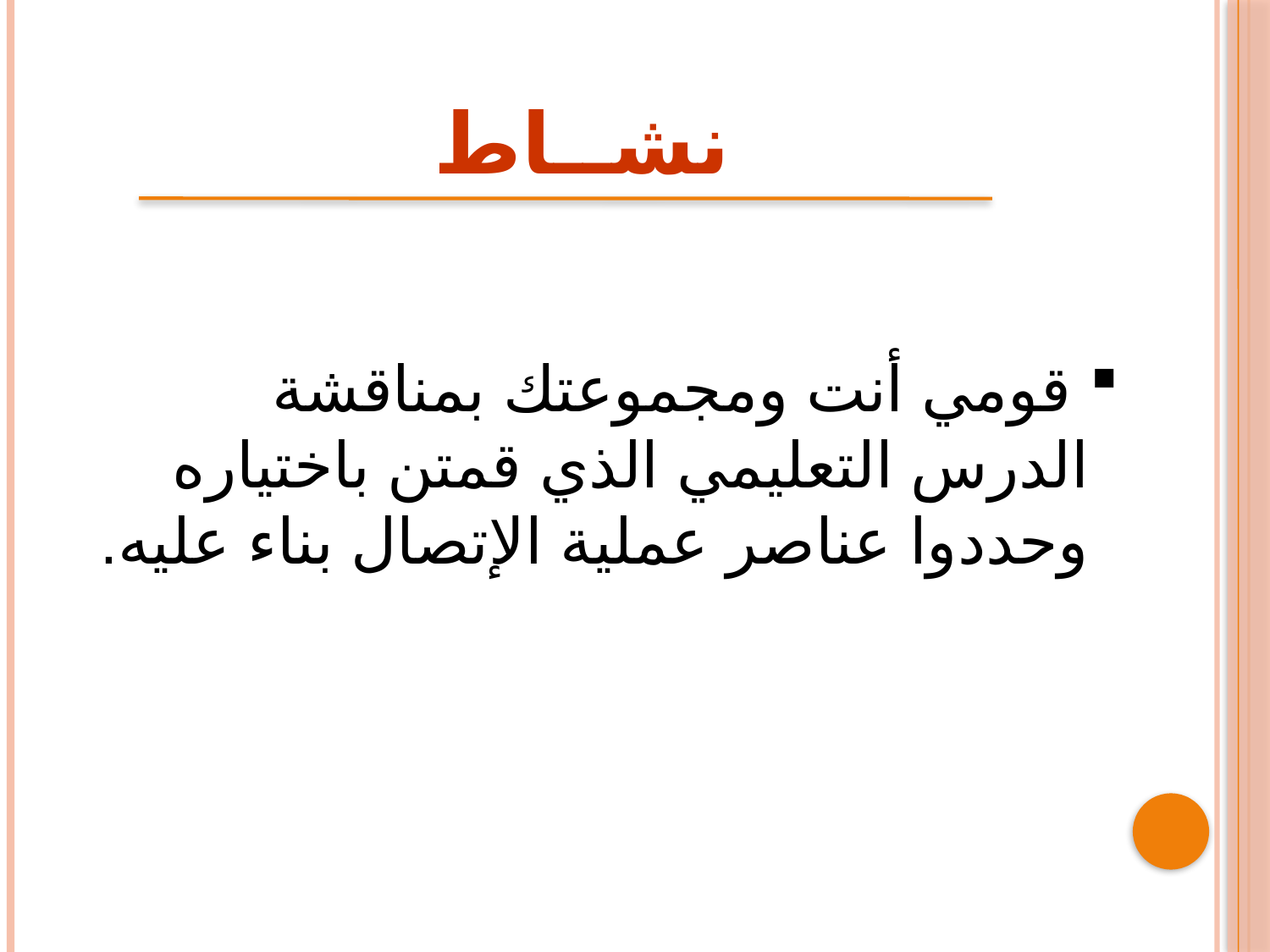

نشــاط

 قومي أنت ومجموعتك بمناقشة الدرس التعليمي الذي قمتن باختياره وحددوا عناصر عملية الإتصال بناء عليه.